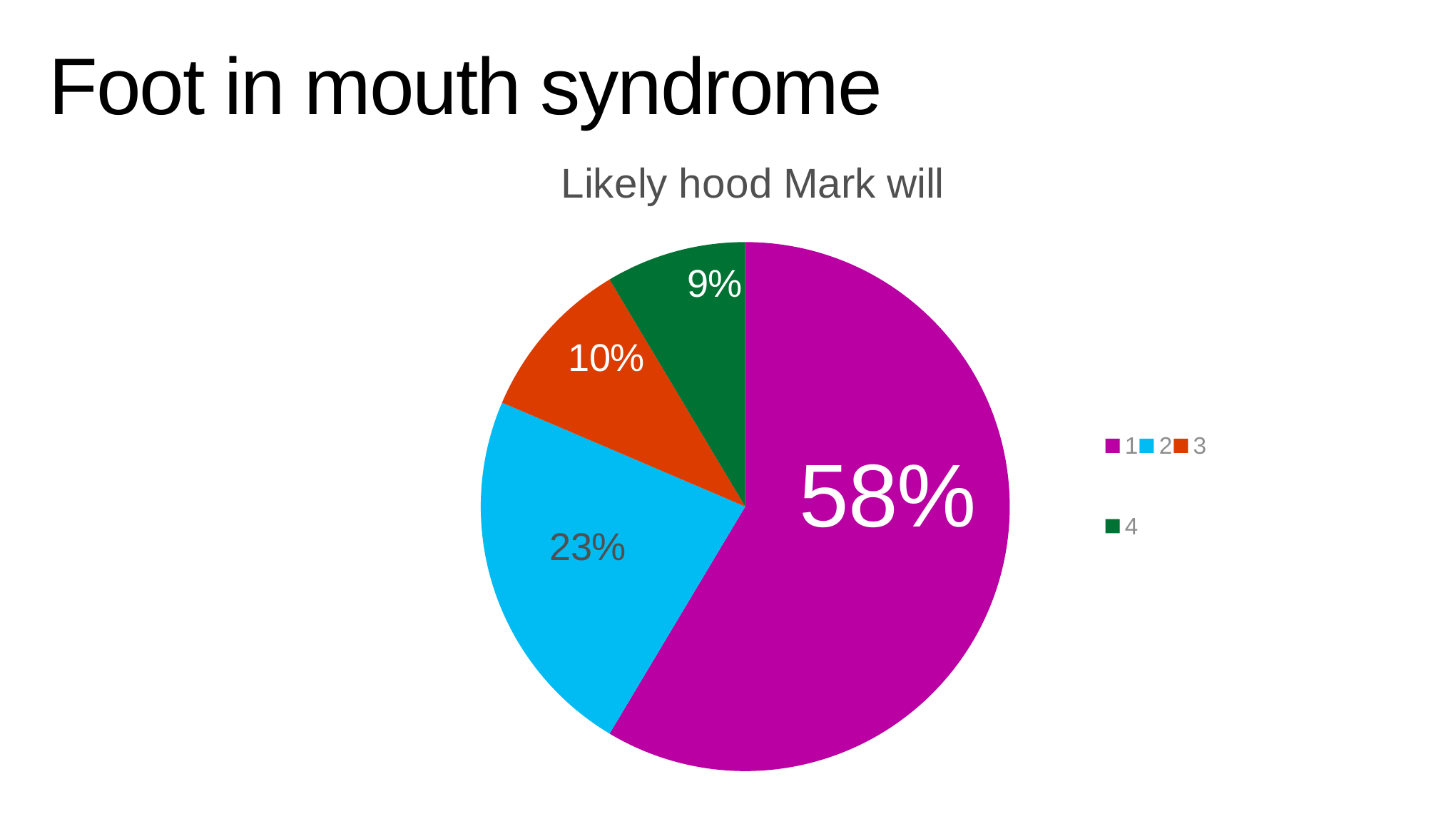

# Foot in mouth syndrome

### Chart: Likely hood Mark will

| Category |  |  |
|---|---|---|